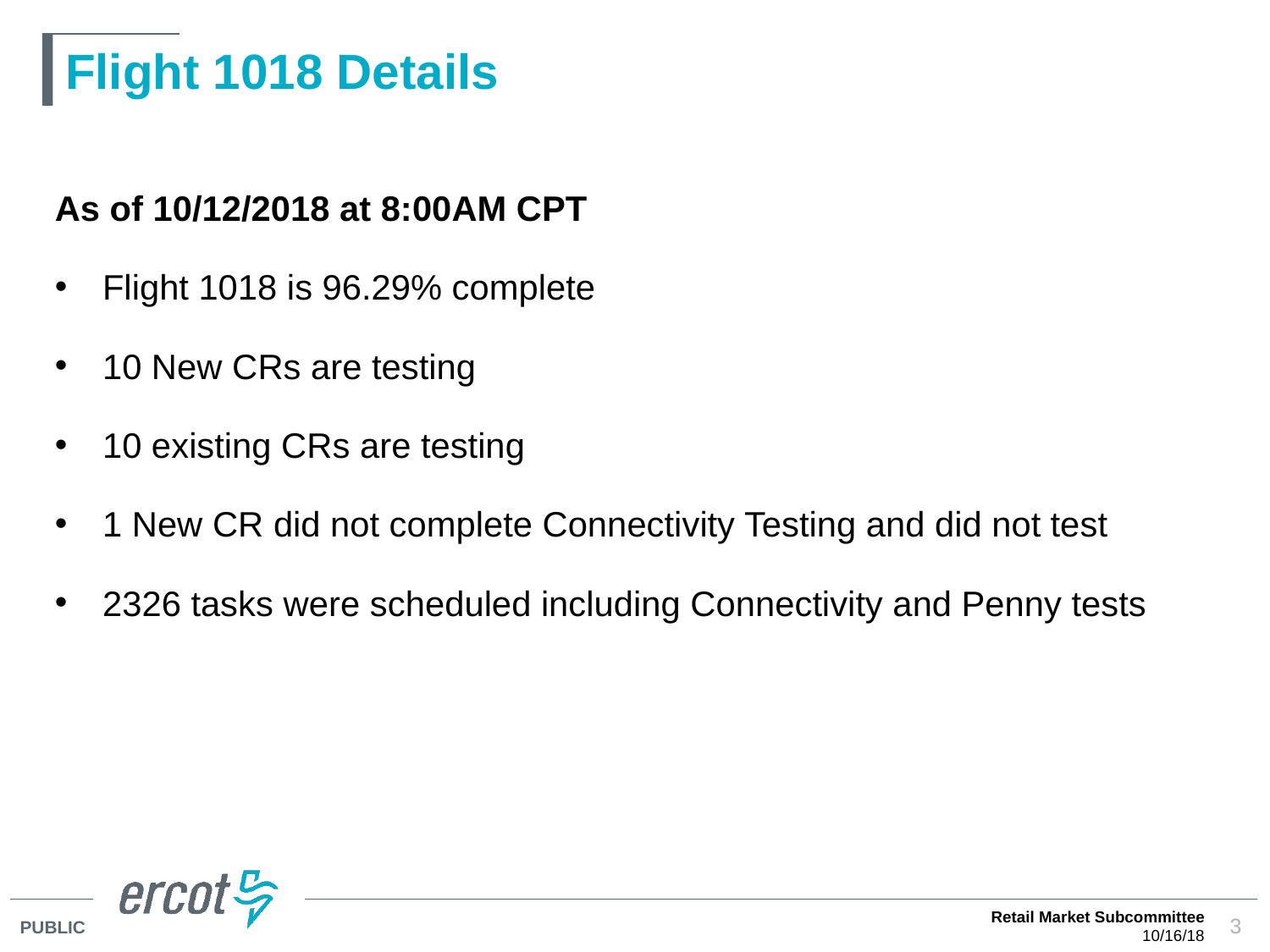

# Flight 1018 Details
As of 10/12/2018 at 8:00AM CPT
Flight 1018 is 96.29% complete
10 New CRs are testing
10 existing CRs are testing
1 New CR did not complete Connectivity Testing and did not test
2326 tasks were scheduled including Connectivity and Penny tests

Retail Market Subcommittee
10/16/18
3